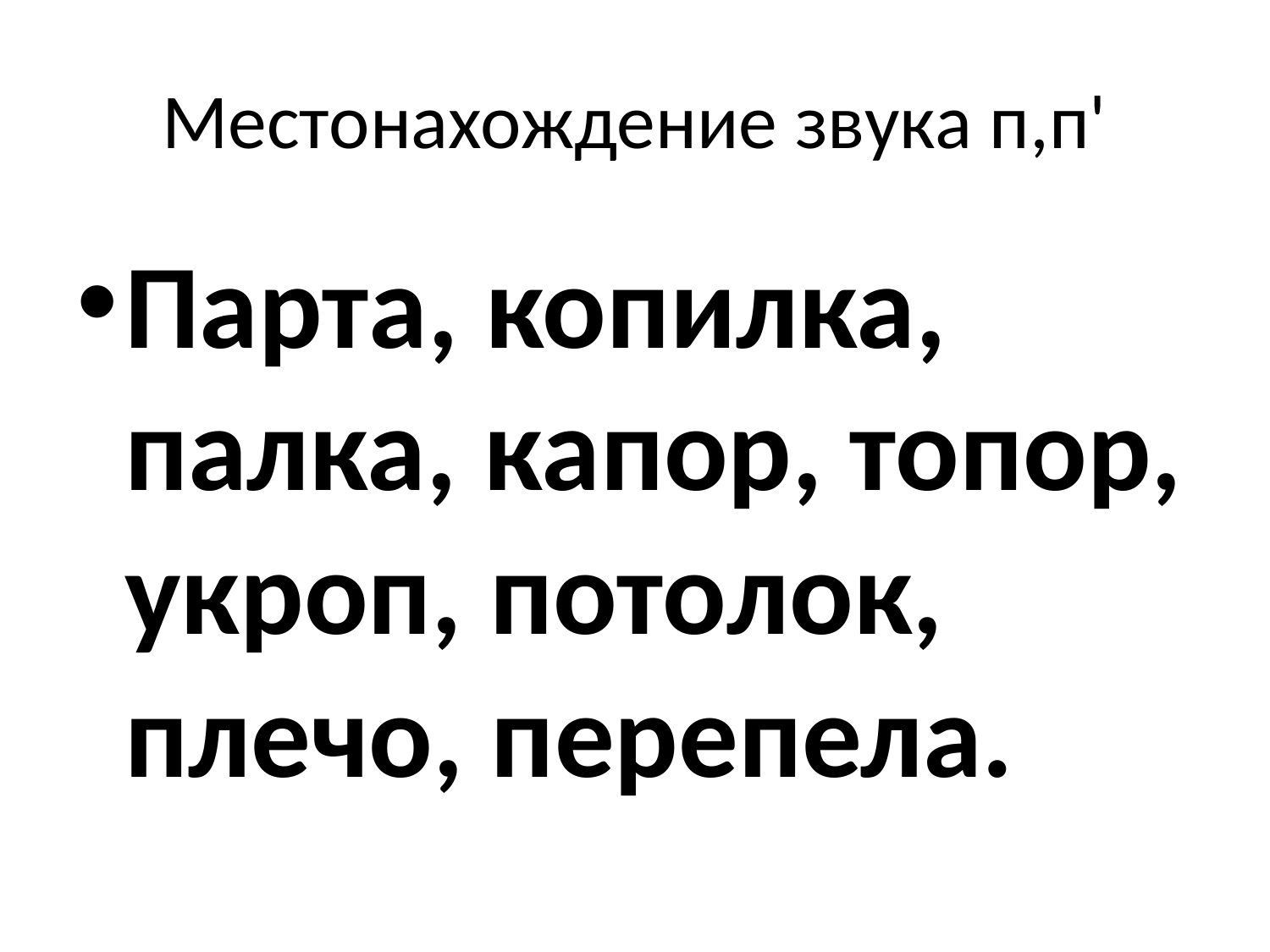

# Местонахождение звука п,п'
Парта, копилка, палка, капор, топор, укроп, потолок, плечо, перепела.